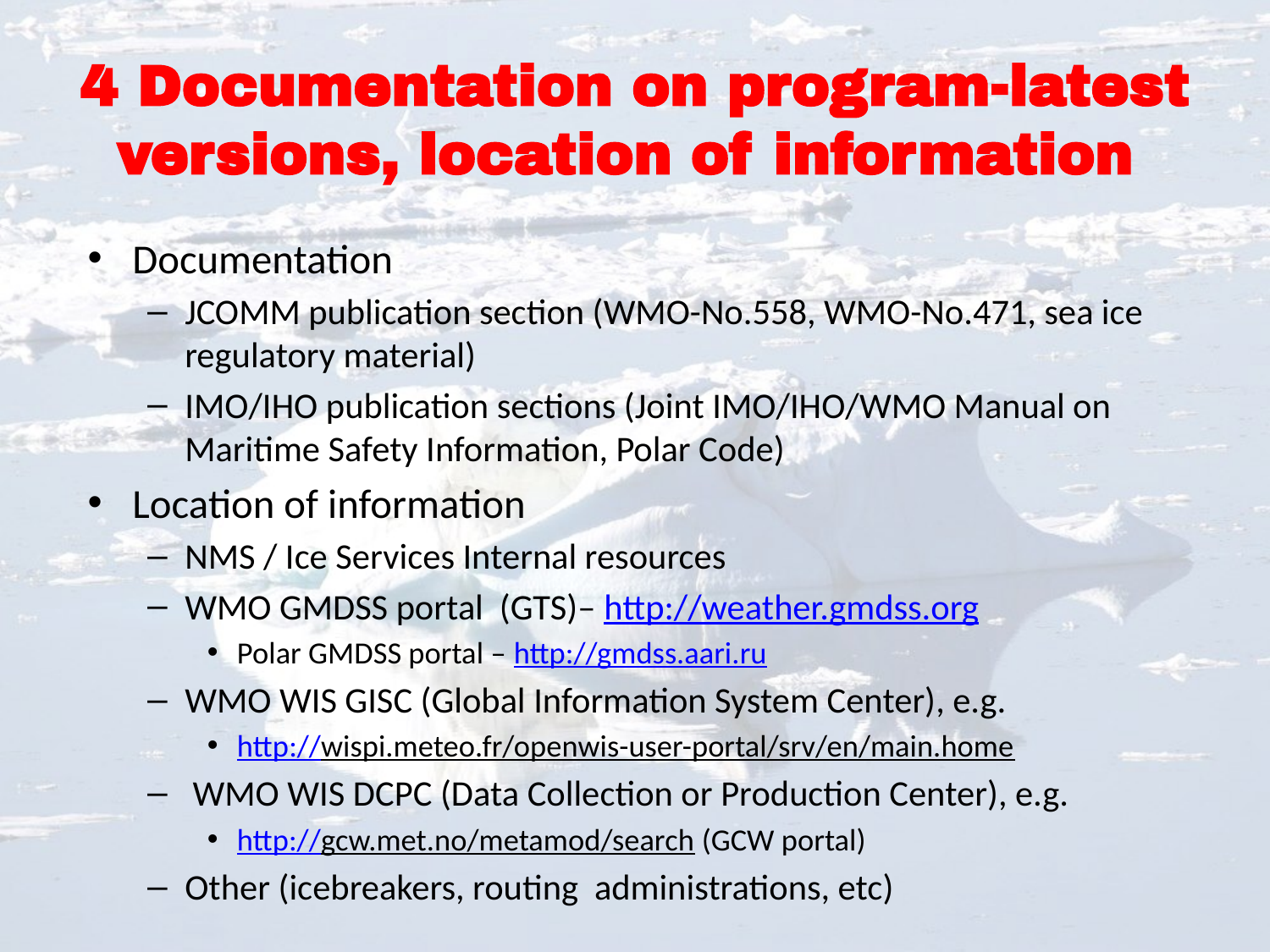

# 4 Documentation on program-latest versions, location of information
Documentation
JCOMM publication section (WMO-No.558, WMO-No.471, sea ice regulatory material)
IMO/IHO publication sections (Joint IMO/IHO/WMO Manual on Maritime Safety Information, Polar Code)
Location of information
NMS / Ice Services Internal resources
WMO GMDSS portal  (GTS)– http://weather.gmdss.org
Polar GMDSS portal – http://gmdss.aari.ru
WMO WIS GISC (Global Information System Center), e.g.
http://wispi.meteo.fr/openwis-user-portal/srv/en/main.home
 WMO WIS DCPC (Data Collection or Production Center), e.g.
http://gcw.met.no/metamod/search (GCW portal)
Other (icebreakers, routing  administrations, etc)